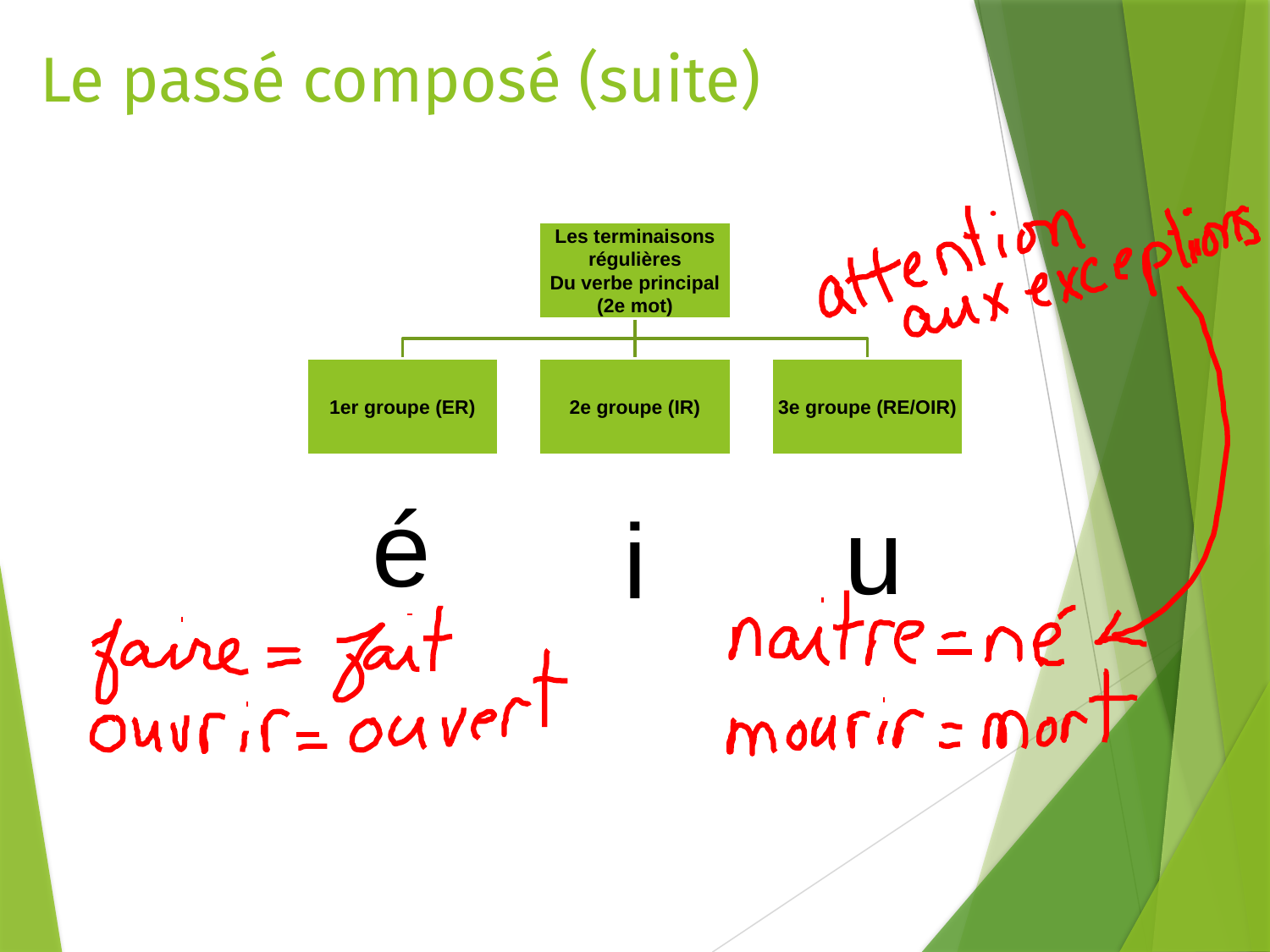

# Le passé composé (suite)

Les terminaisons régulières
Du verbe principal (2e mot)
1er groupe (ER)
2e groupe (IR)
3e groupe (RE/OIR)

é
u
i